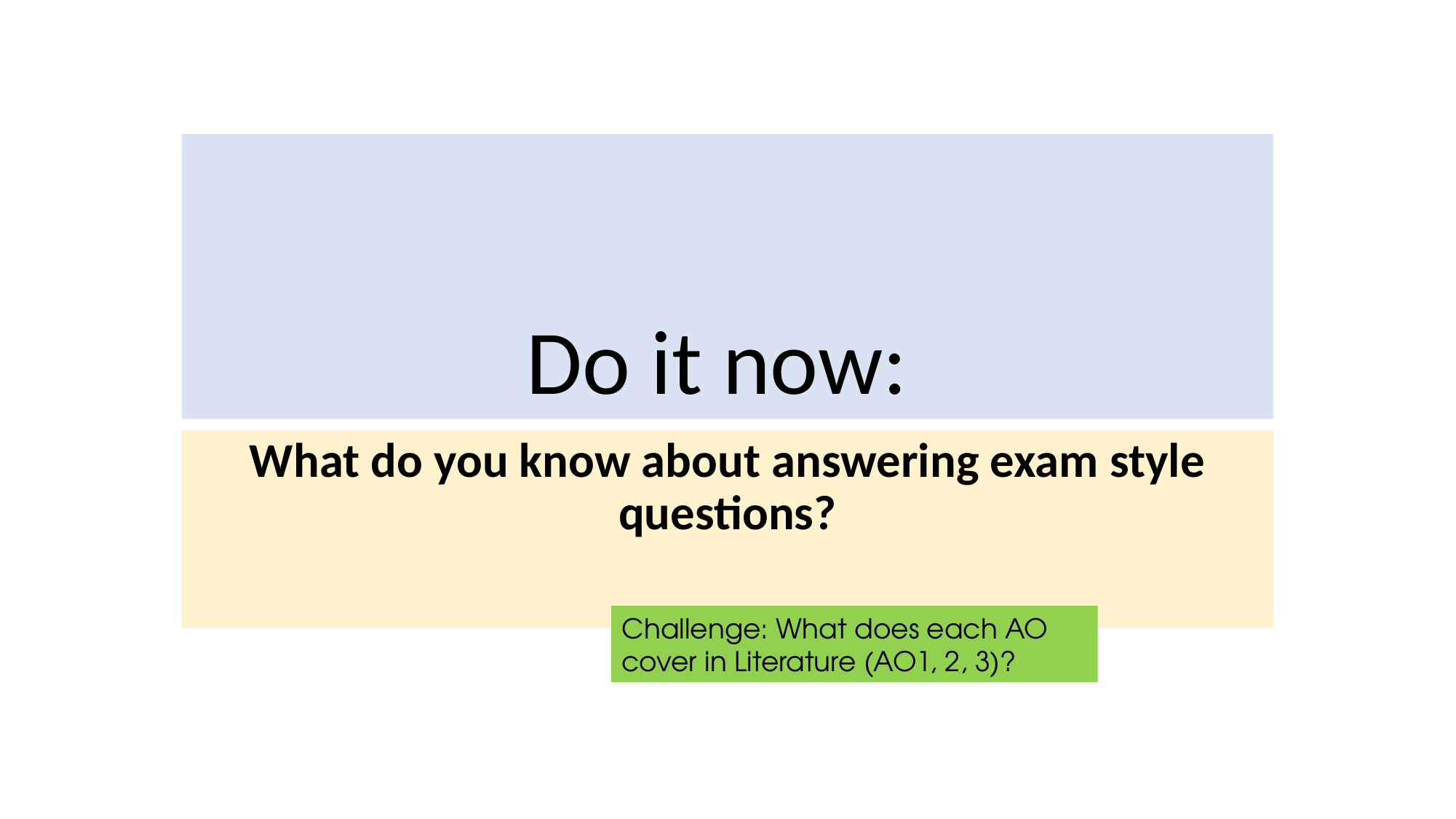

# Do it now:
What do you know about answering exam style questions?
Challenge: What does each AO cover in Literature (AO1, 2, 3)?